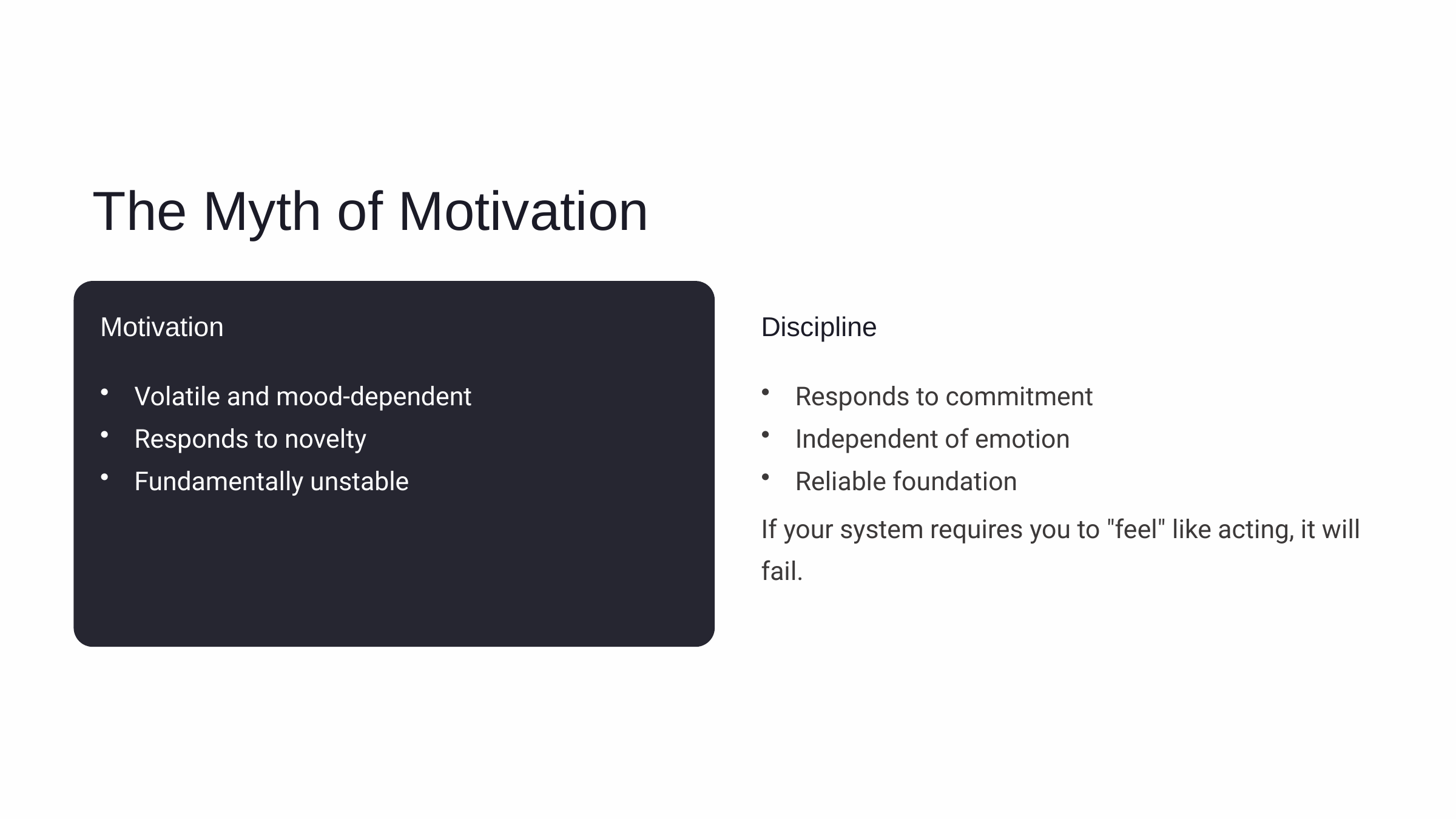

The Myth of Motivation

Motivation
Discipline
Volatile and mood-dependent
Responds to novelty
Fundamentally unstable
Responds to commitment
Independent of emotion
Reliable foundation
If your system requires you to "feel" like acting, it will fail.